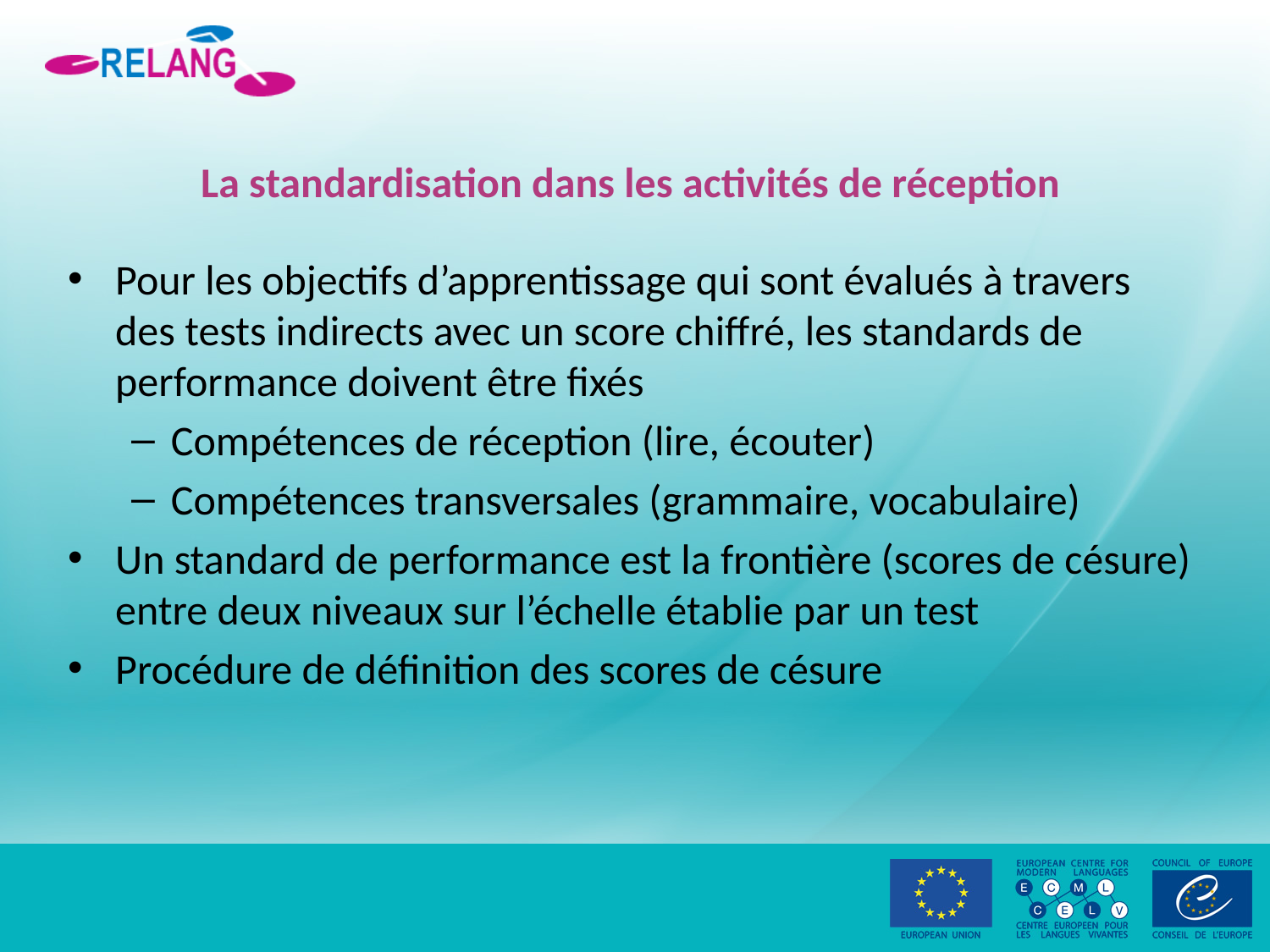

# La standardisation dans les activités de réception
Pour les objectifs d’apprentissage qui sont évalués à travers des tests indirects avec un score chiffré, les standards de performance doivent être fixés
Compétences de réception (lire, écouter)
Compétences transversales (grammaire, vocabulaire)
Un standard de performance est la frontière (scores de césure) entre deux niveaux sur l’échelle établie par un test
Procédure de définition des scores de césure